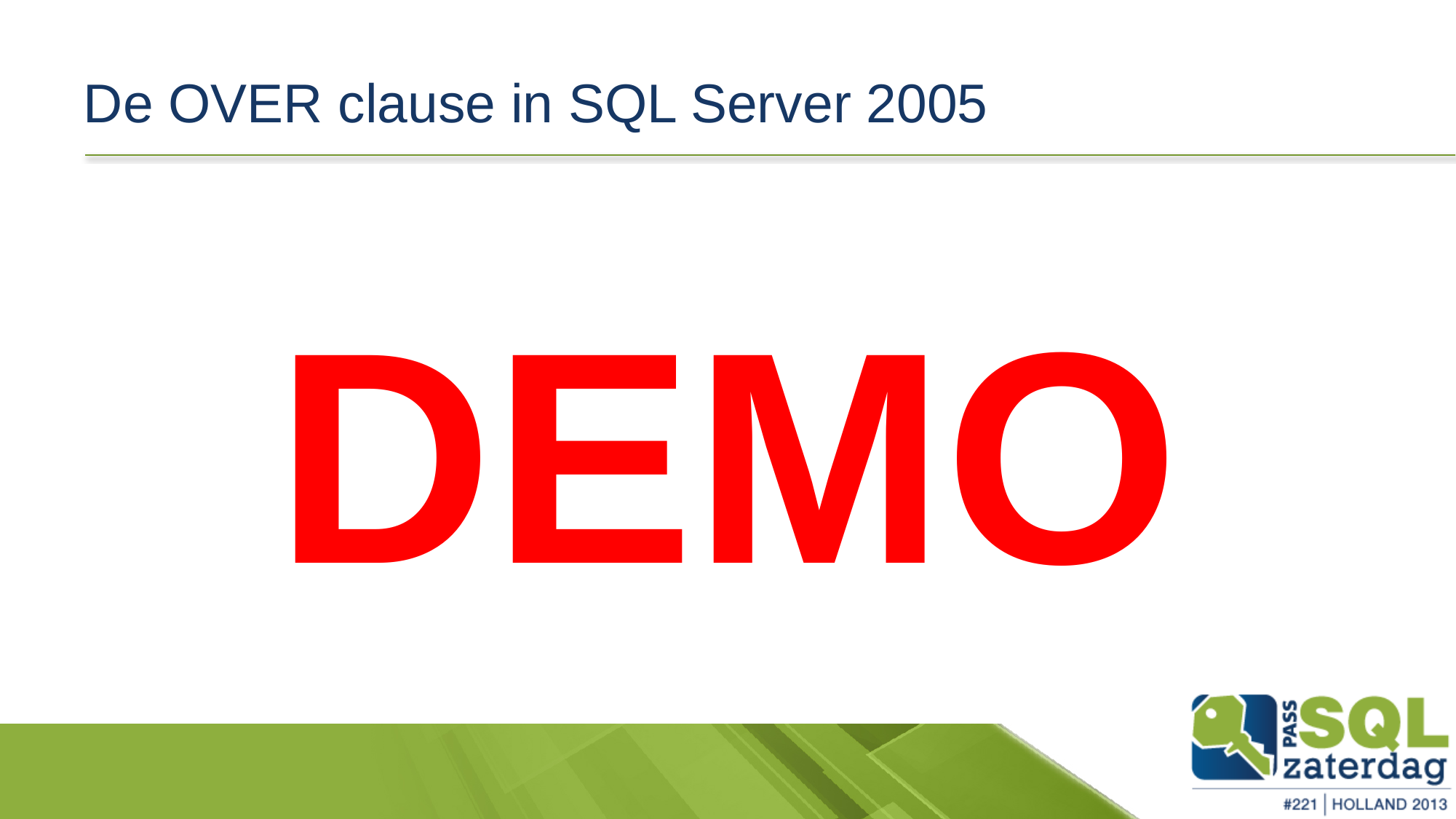

# De OVER clause in SQL Server 2005
DEMO